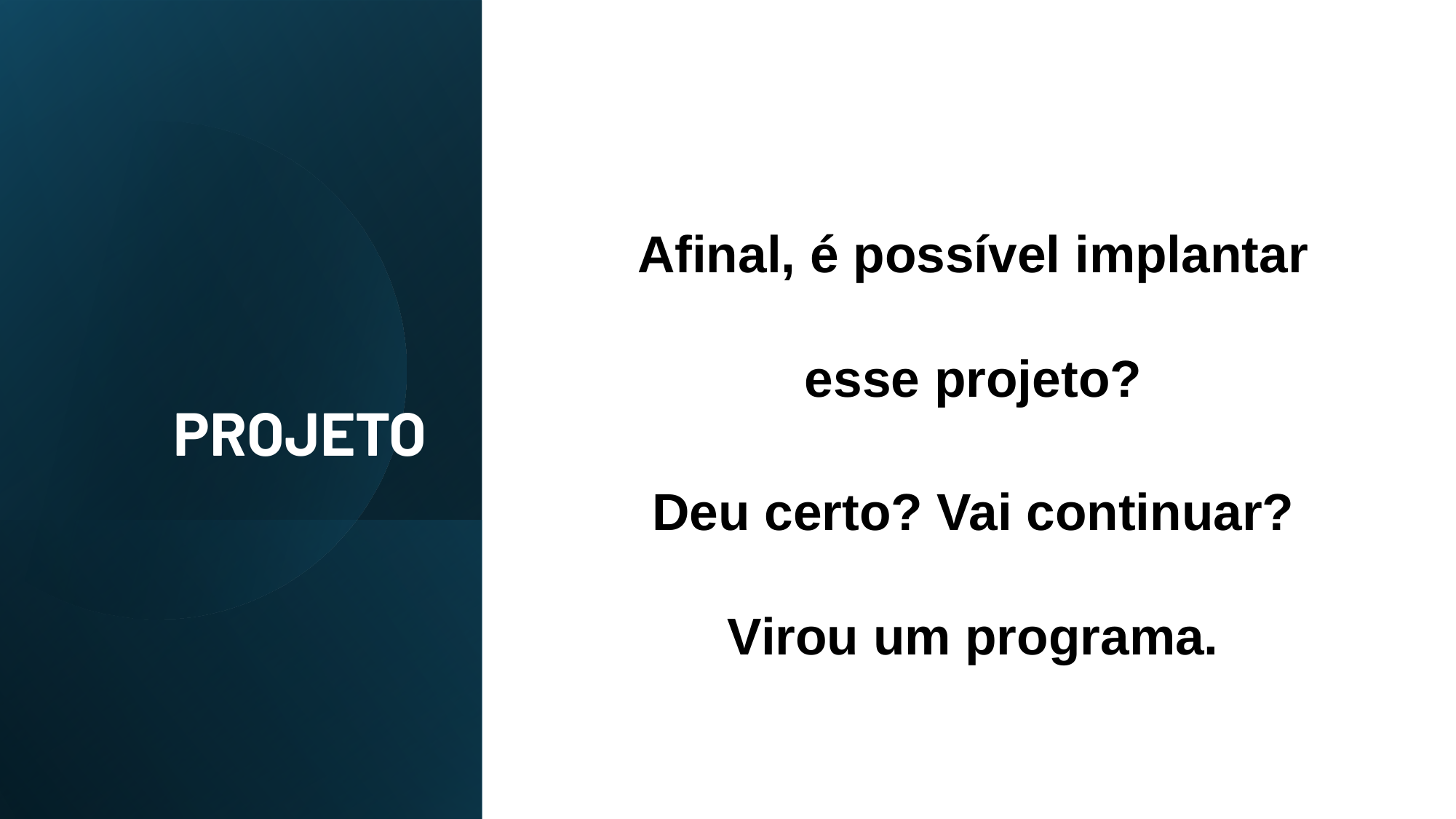

PROJETO

Afinal, é possível implantar esse projeto?
Deu certo? Vai continuar? Virou um programa.